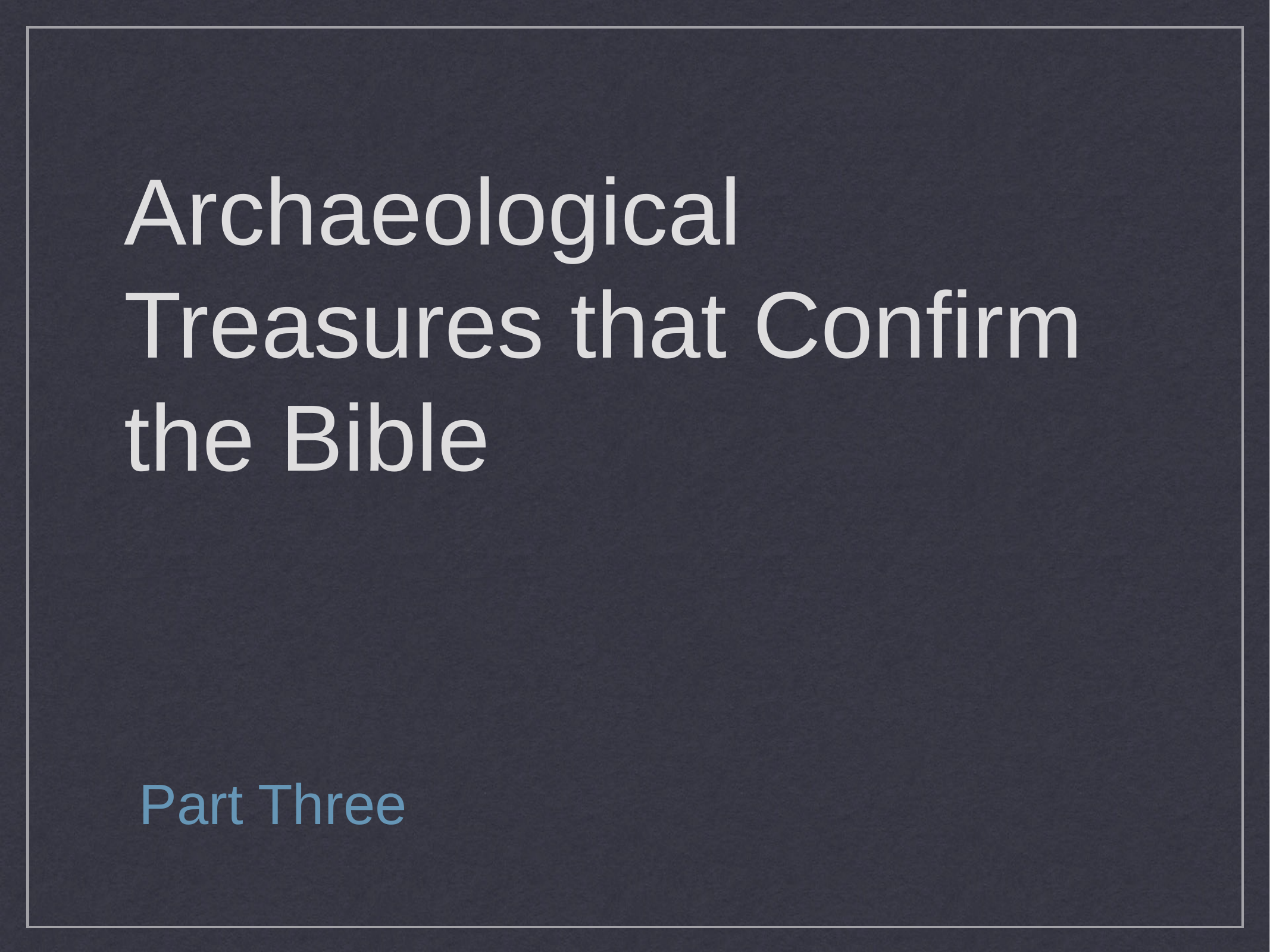

# Archaeological Treasures that Confirm the Bible
Part Three